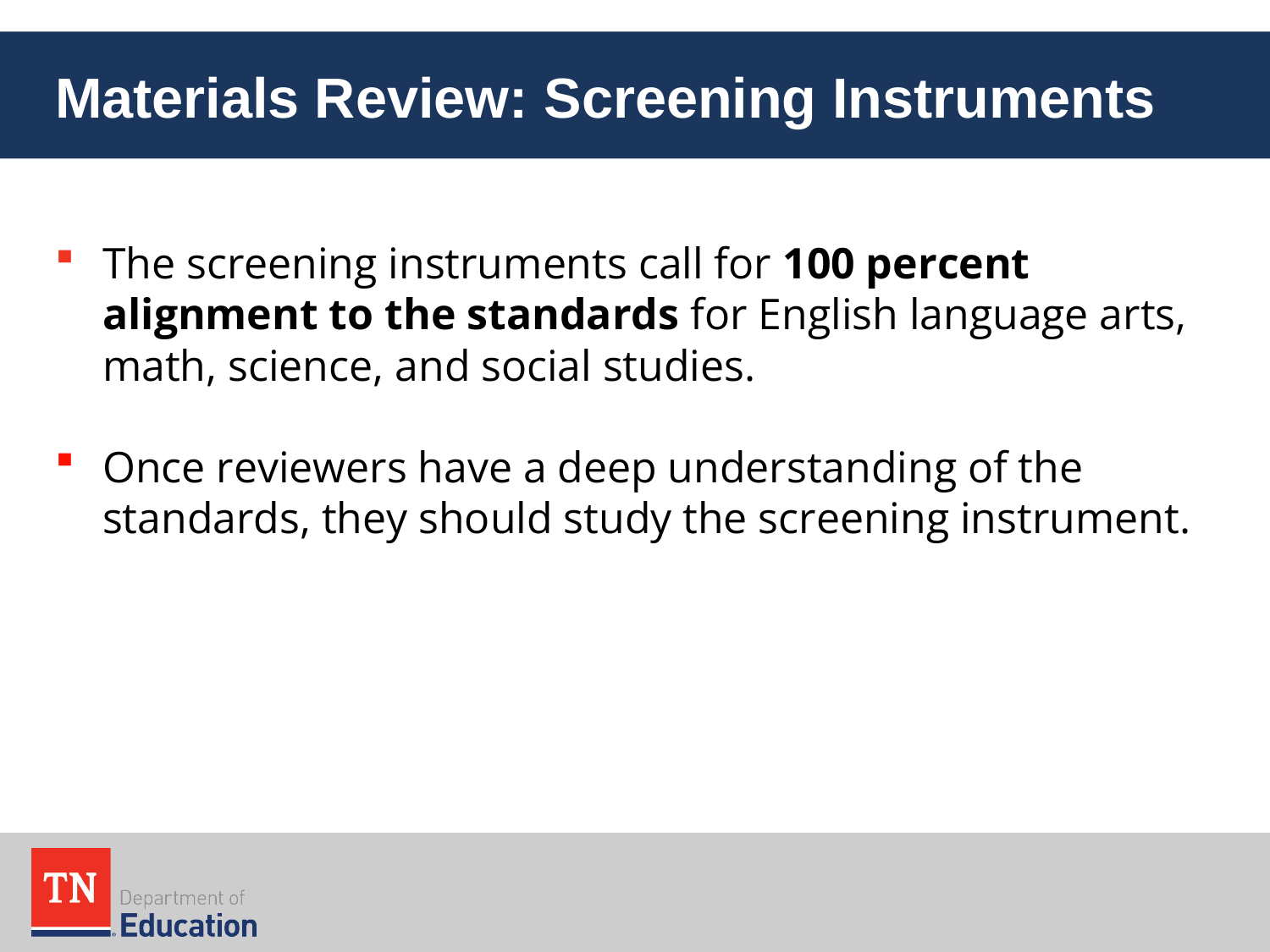

# Materials Review: Screening Instruments

The screening instruments call for 100 percent alignment to the standards for English language arts, math, science, and social studies.

Once reviewers have a deep understanding of the standards, they should study the screening instrument.